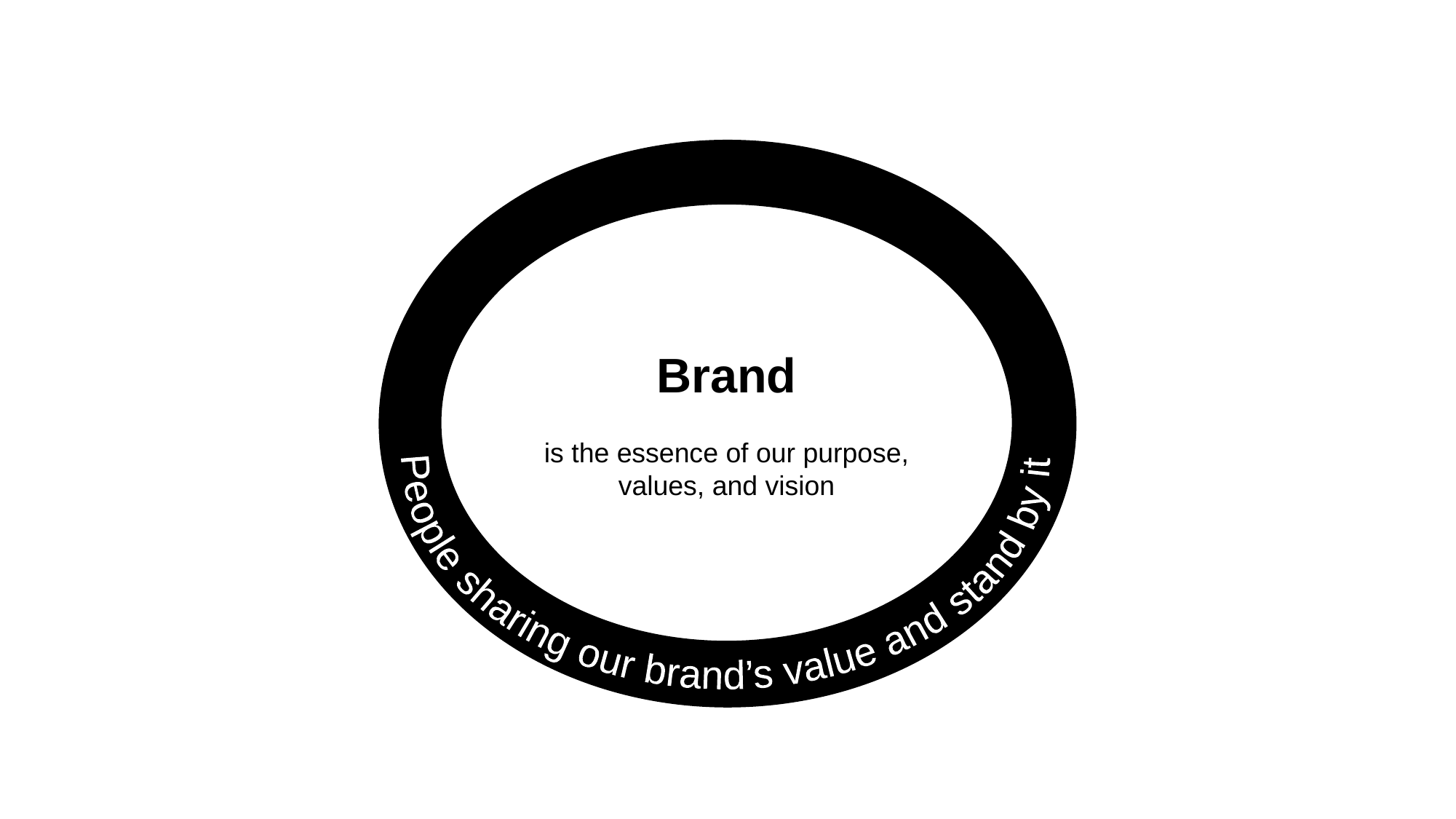

Brand

is the essence of our purpose, values, and vision
People sharing our brand’s value and stand by it